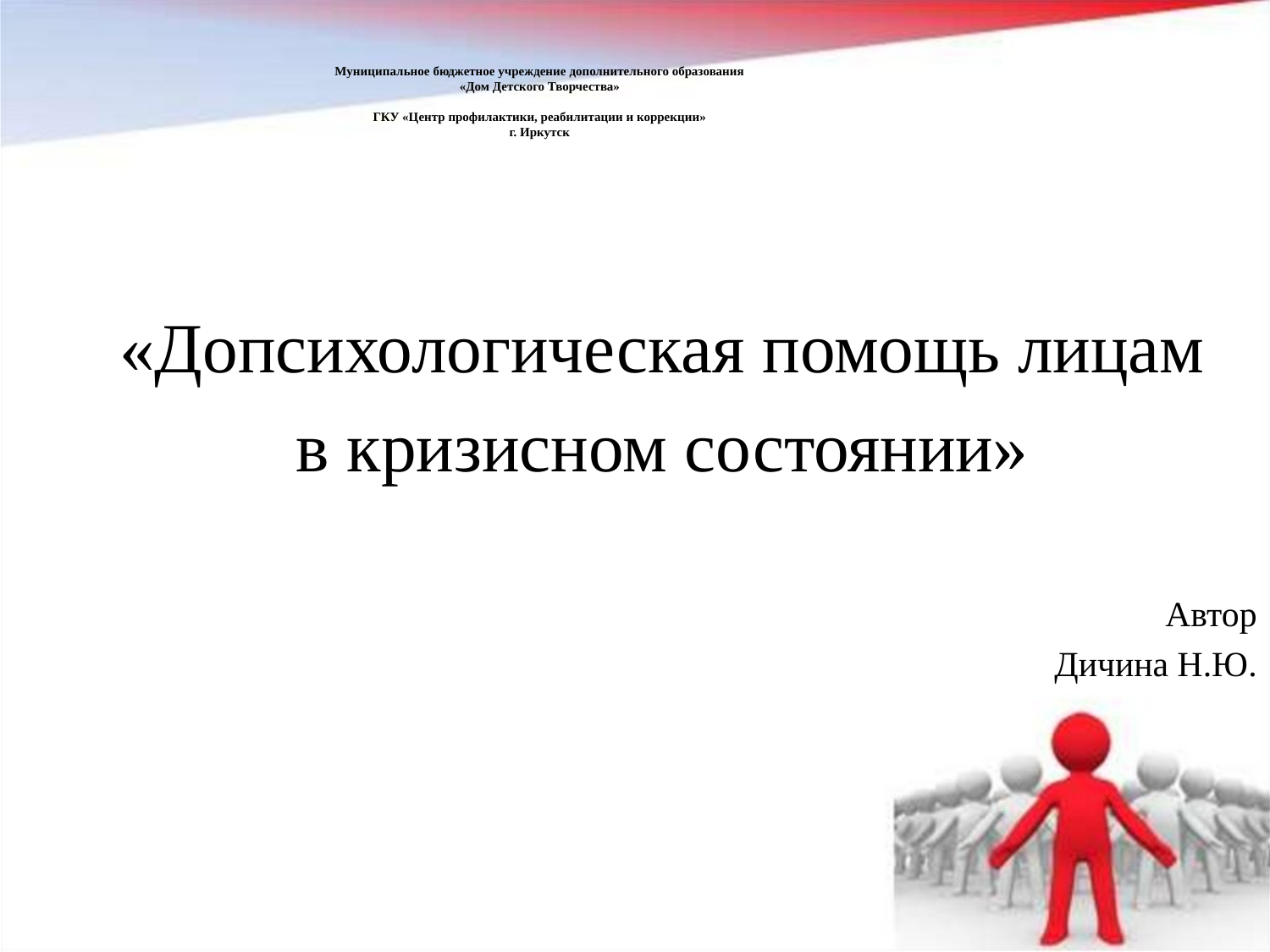

Муниципальное бюджетное учреждение дополнительного образования
«Дом Детского Творчества»
ГКУ «Центр профилактики, реабилитации и коррекции»
г. Иркутск
«Допсихологическая помощь лицам
в кризисном состоянии»

Автор
Дичина Н.Ю.